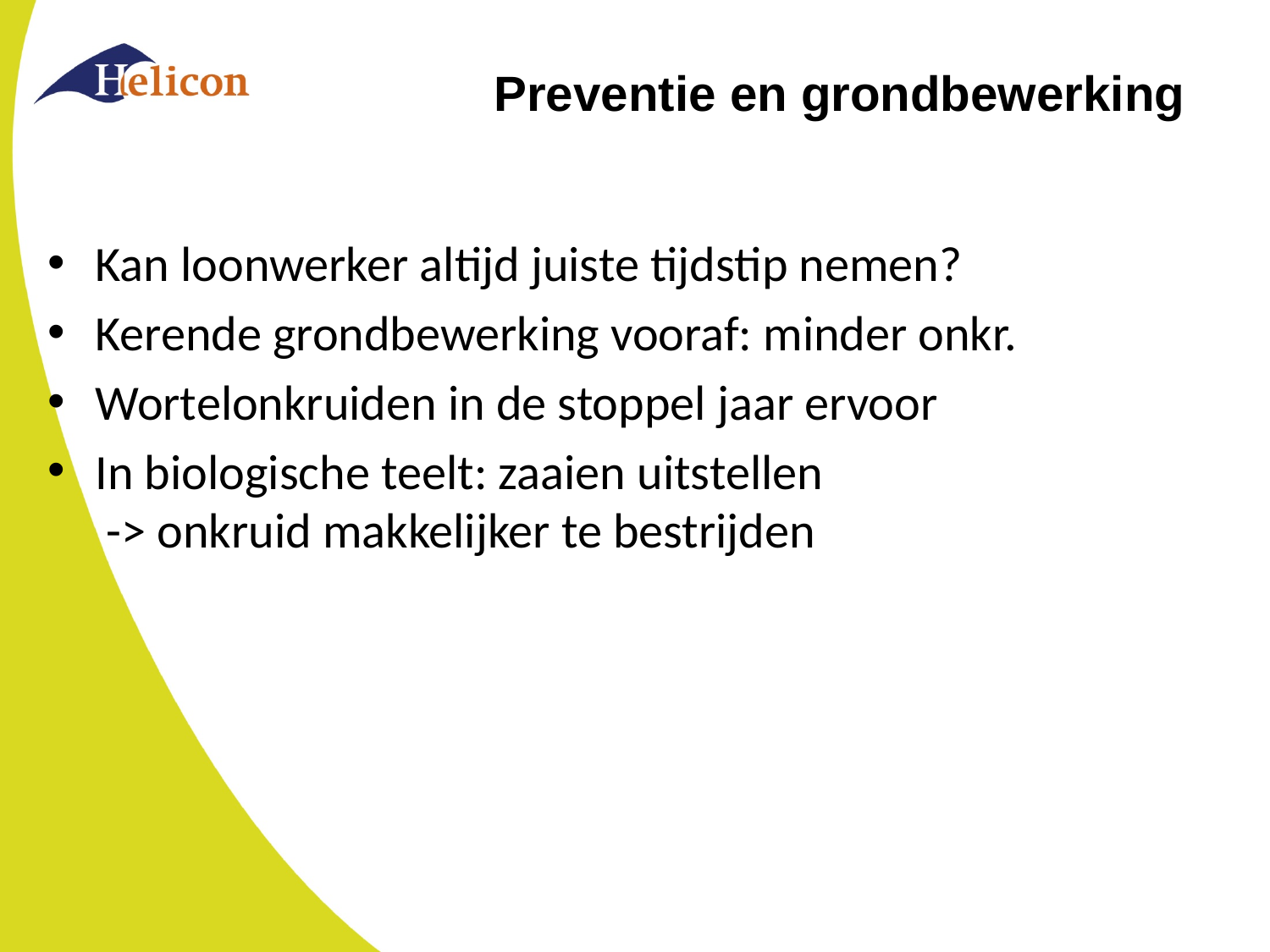

# Preventie en grondbewerking
Kan loonwerker altijd juiste tijdstip nemen?
Kerende grondbewerking vooraf: minder onkr.
Wortelonkruiden in de stoppel jaar ervoor
In biologische teelt: zaaien uitstellen
 -> onkruid makkelijker te bestrijden